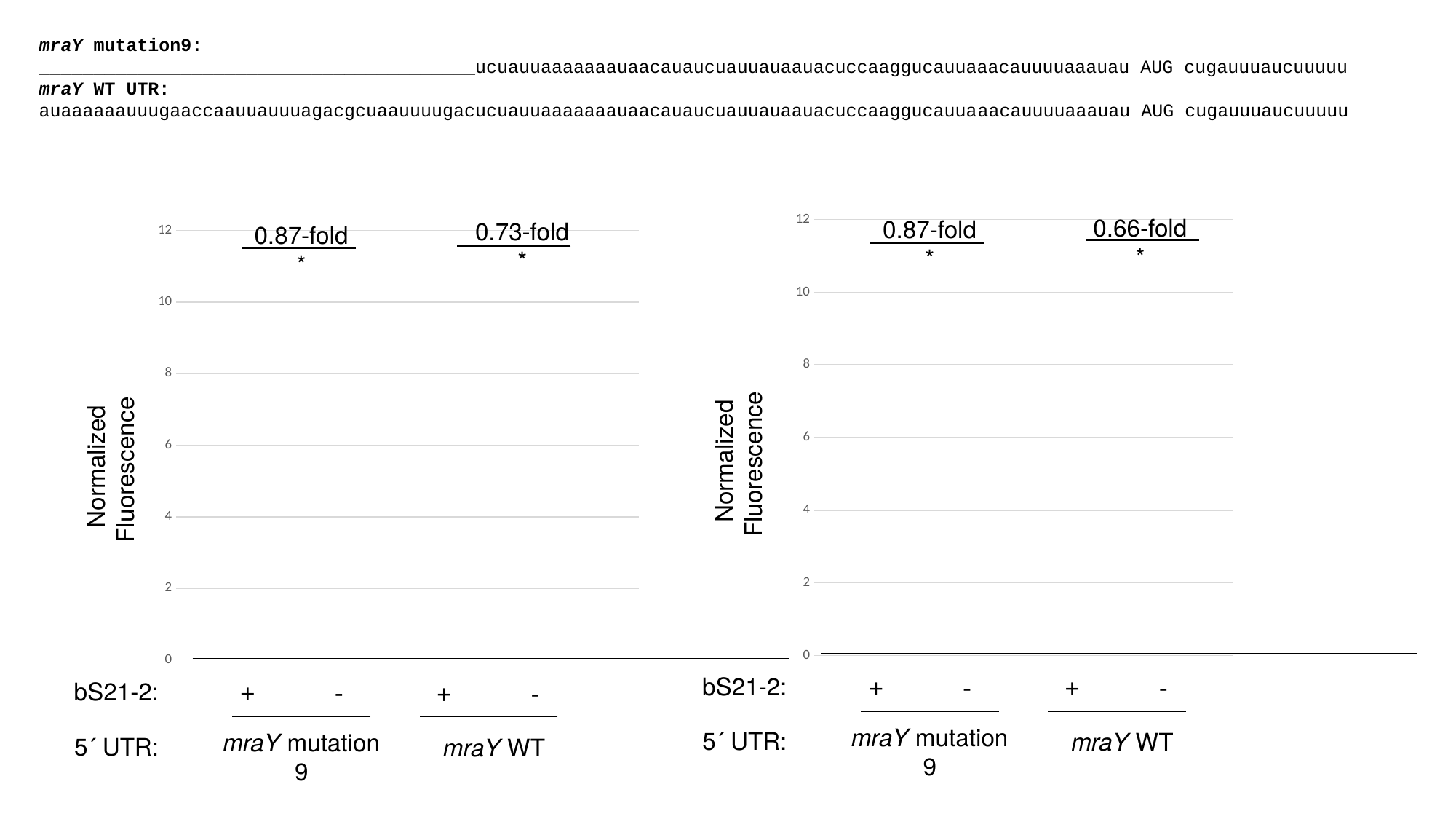

mraY mutation9:
________________________________________ucuauuaaaaaaauaacauaucuauuauaauacuccaaggucauuaaacauuuuaaauau AUG cugauuuaucuuuuu
mraY WT UTR:
auaaaaaauuugaaccaauuauuuagacgcuaauuuugacucuauuaaaaaaauaacauaucuauuauaauacuccaaggucauuaaacauuuuaaauau AUG cugauuuaucuuuuu

### Chart

| Category | Averages |
|---|---|
| LVS mraY mut9 | 1.0 |
| ΔrpsU2 mraY mut9 | 0.8633215264758034 |
| LVS mraY WT | 1.0 |
| ΔrpsU2 mraY WT | 0.6558930434393514 |
0.66-fold
*

0.87-fold
*

 Normalized Fluorescence
+             -
+             -
bS21-2:
5´ UTR:
0.73-fold
*

0.87-fold
*

 Normalized Fluorescence
+             -
+             -
bS21-2:
5´ UTR:

### Chart

| Category | Averages |
|---|---|
| LVS mraY mut9 | 1.0 |
| ΔrpsU2 mraY mut9 | 0.861233589740617 |
| LVS mraY WT | 1.0 |
| ΔrpsU2 mraY WT | 0.723414104913918 |
mraY mutation 9
mraY WT
mraY mutation 9
mraY WT